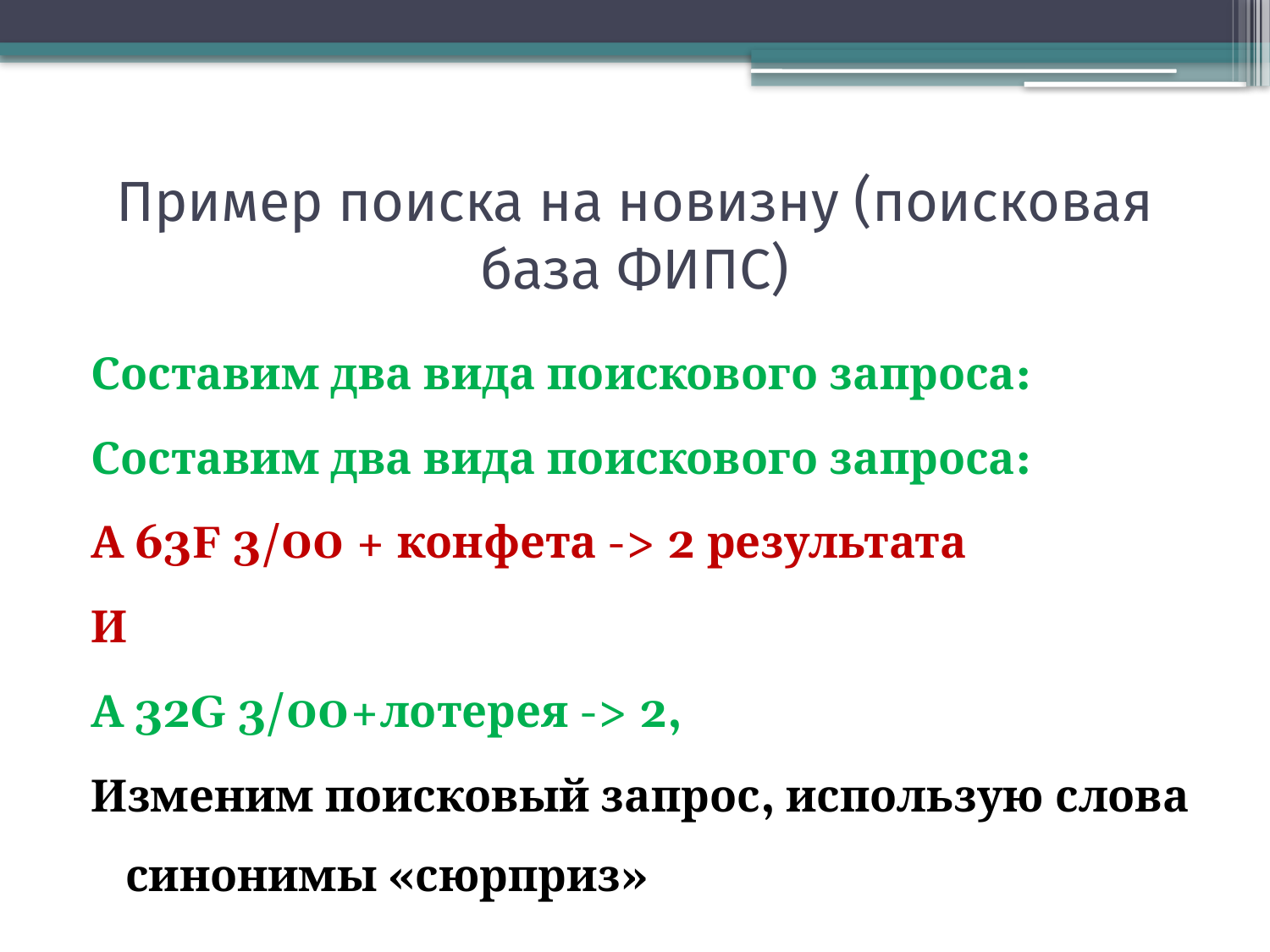

# Пример поиска на новизну (поисковая база ФИПС)
Составим два вида поискового запроса:
Составим два вида поискового запроса:
А 63F 3/00 + конфета -> 2 результата
И
А 32G 3/00+лотерея -> 2,
Изменим поисковый запрос, использую слова синонимы «сюрприз»